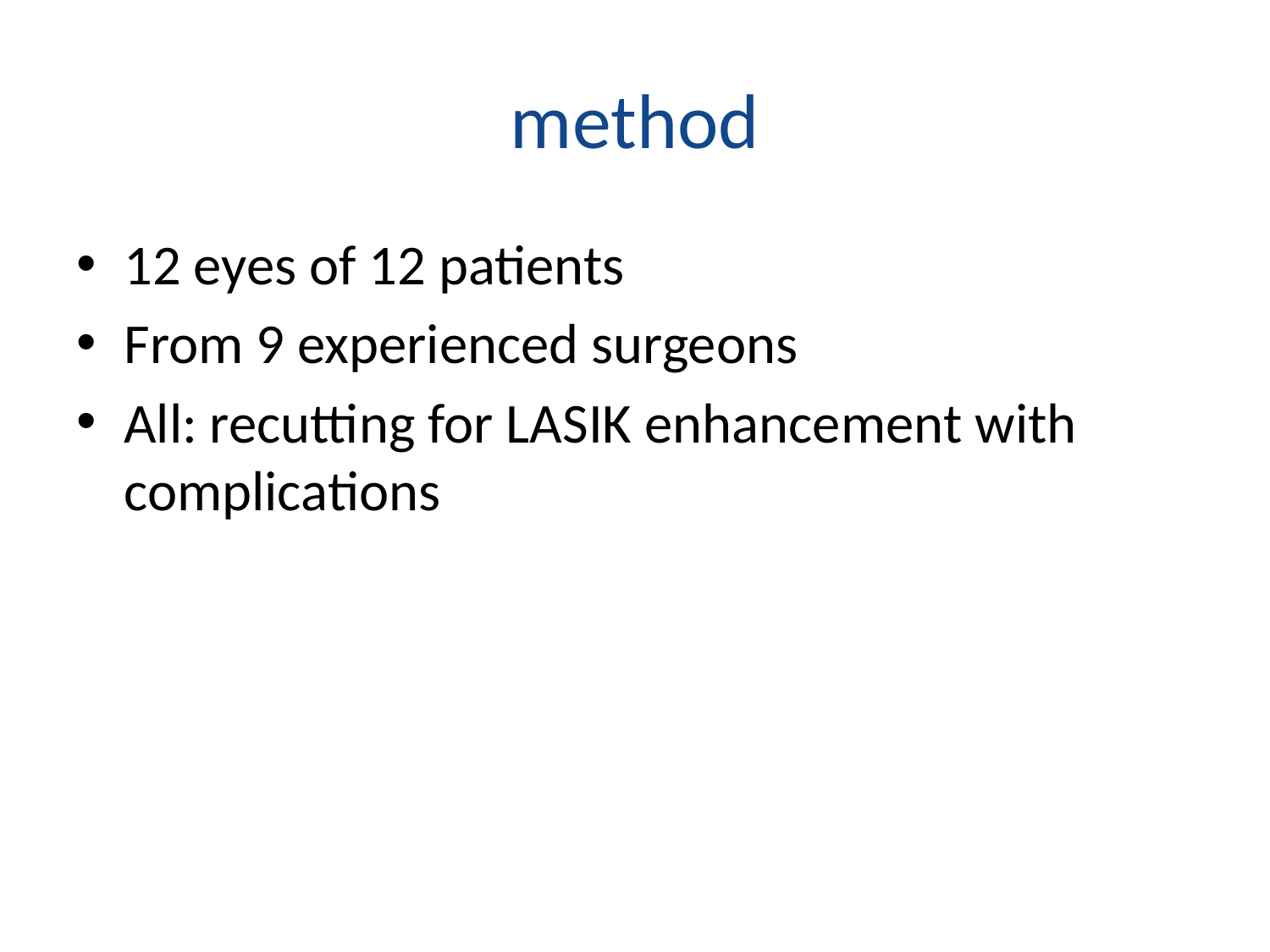

# method
12 eyes of 12 patients
From 9 experienced surgeons
All: recutting for LASIK enhancement with complications